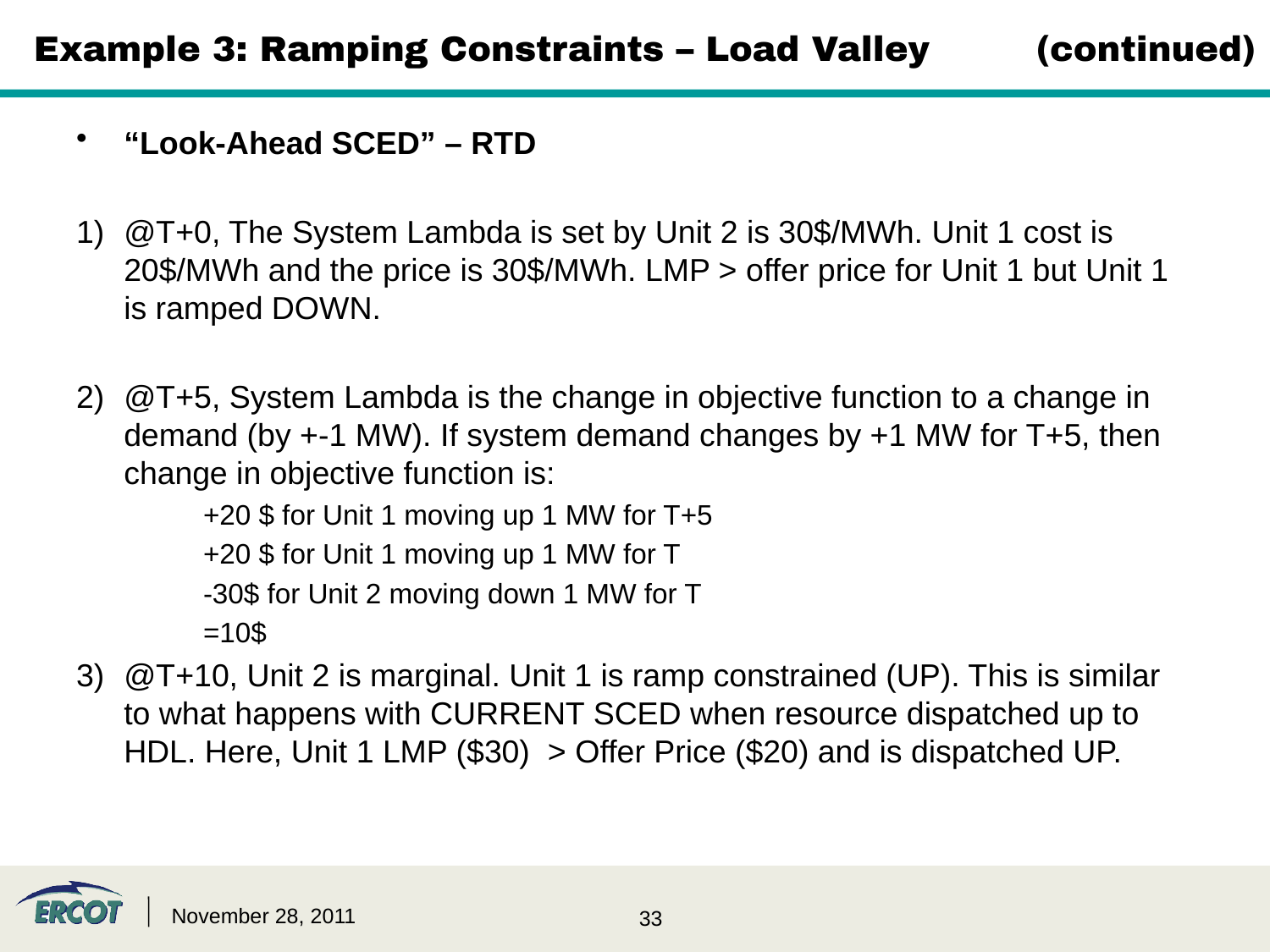

# Example 3: Ramping Constraints – Load Valley         (continued)
“Look-Ahead SCED” – RTD

@T+0, The System Lambda is set by Unit 2 is 30$/MWh. Unit 1 cost is 20$/MWh and the price is 30$/MWh. LMP > offer price for Unit 1 but Unit 1 is ramped DOWN.

@T+5, System Lambda is the change in objective function to a change in demand (by +-1 MW). If system demand changes by +1 MW for T+5, then change in objective function is:
+20 $ for Unit 1 moving up 1 MW for T+5
+20 $ for Unit 1 moving up 1 MW for T
-30$ for Unit 2 moving down 1 MW for T
=10$
@T+10, Unit 2 is marginal. Unit 1 is ramp constrained (UP). This is similar to what happens with CURRENT SCED when resource dispatched up to HDL. Here, Unit 1 LMP ($30)  > Offer Price ($20) and is dispatched UP.
November 28, 2011